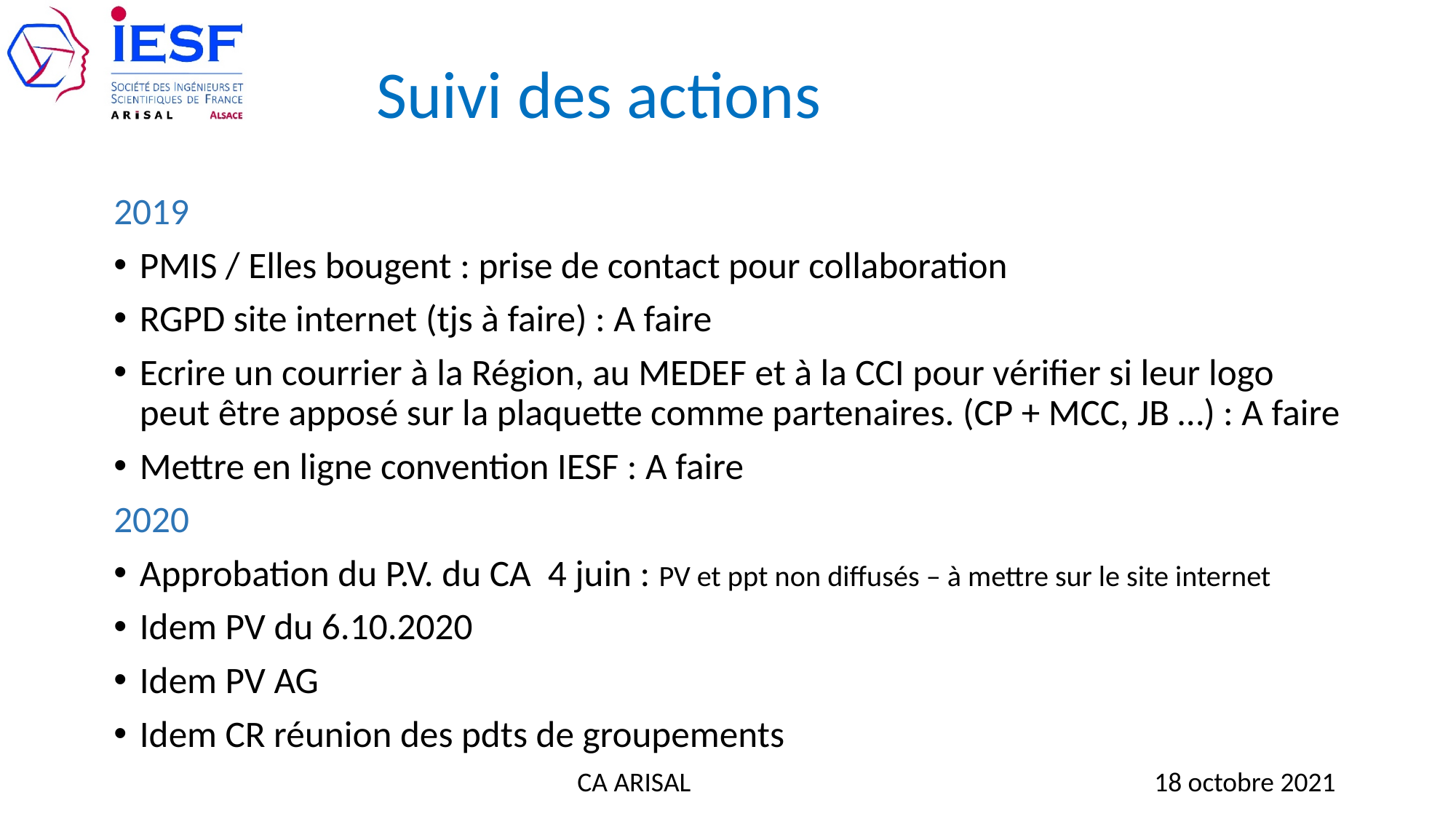

Suivi des actions
2019
PMIS / Elles bougent : prise de contact pour collaboration
RGPD site internet (tjs à faire) : A faire
Ecrire un courrier à la Région, au MEDEF et à la CCI pour vérifier si leur logo peut être apposé sur la plaquette comme partenaires. (CP + MCC, JB …) : A faire
Mettre en ligne convention IESF : A faire
2020
Approbation du P.V. du CA  4 juin : PV et ppt non diffusés – à mettre sur le site internet
Idem PV du 6.10.2020
Idem PV AG
Idem CR réunion des pdts de groupements